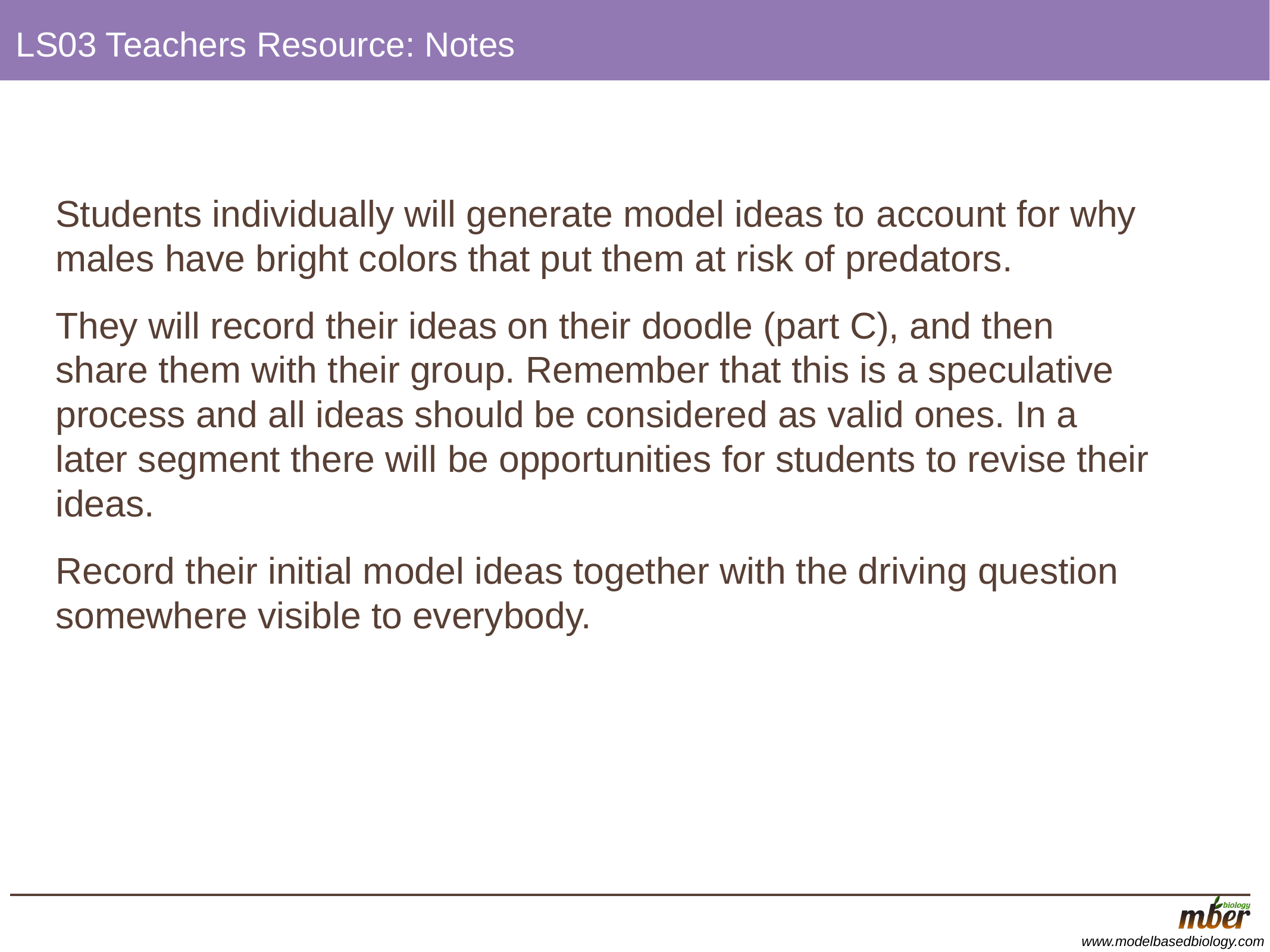

# LS03 Teachers Resource: Notes
Students individually will generate model ideas to account for why males have bright colors that put them at risk of predators.
They will record their ideas on their doodle (part C), and then share them with their group. Remember that this is a speculative process and all ideas should be considered as valid ones. In a later segment there will be opportunities for students to revise their ideas.
Record their initial model ideas together with the driving question somewhere visible to everybody.